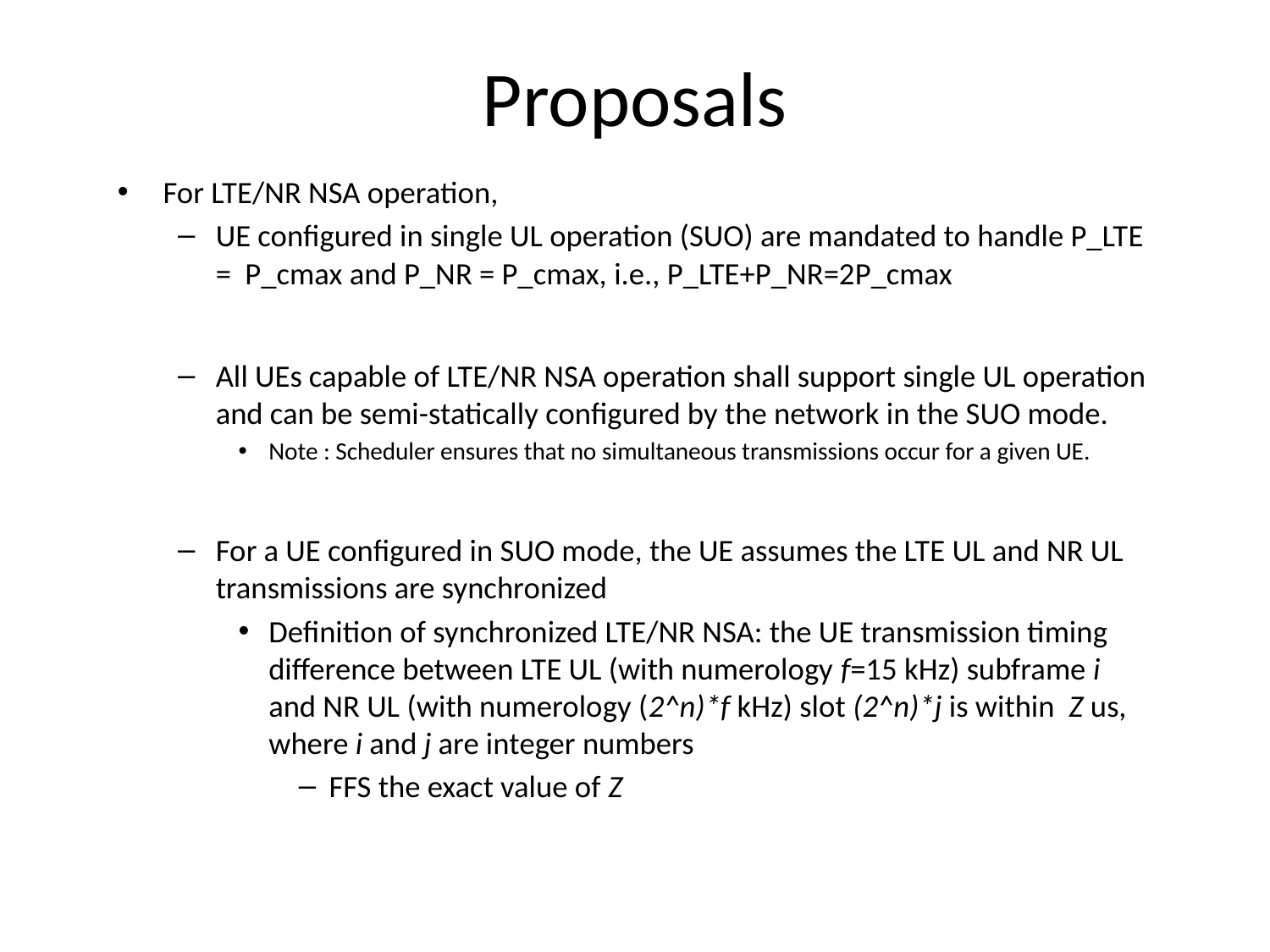

# Proposals
For LTE/NR NSA operation,
UE configured in single UL operation (SUO) are mandated to handle P_LTE =  P_cmax and P_NR = P_cmax, i.e., P_LTE+P_NR=2P_cmax

All UEs capable of LTE/NR NSA operation shall support single UL operation and can be semi-statically configured by the network in the SUO mode.
Note : Scheduler ensures that no simultaneous transmissions occur for a given UE.

For a UE configured in SUO mode, the UE assumes the LTE UL and NR UL transmissions are synchronized
Definition of synchronized LTE/NR NSA: the UE transmission timing difference between LTE UL (with numerology f=15 kHz) subframe i and NR UL (with numerology (2^n)*f kHz) slot (2^n)*j is within  Z us, where i and j are integer numbers
FFS the exact value of Z